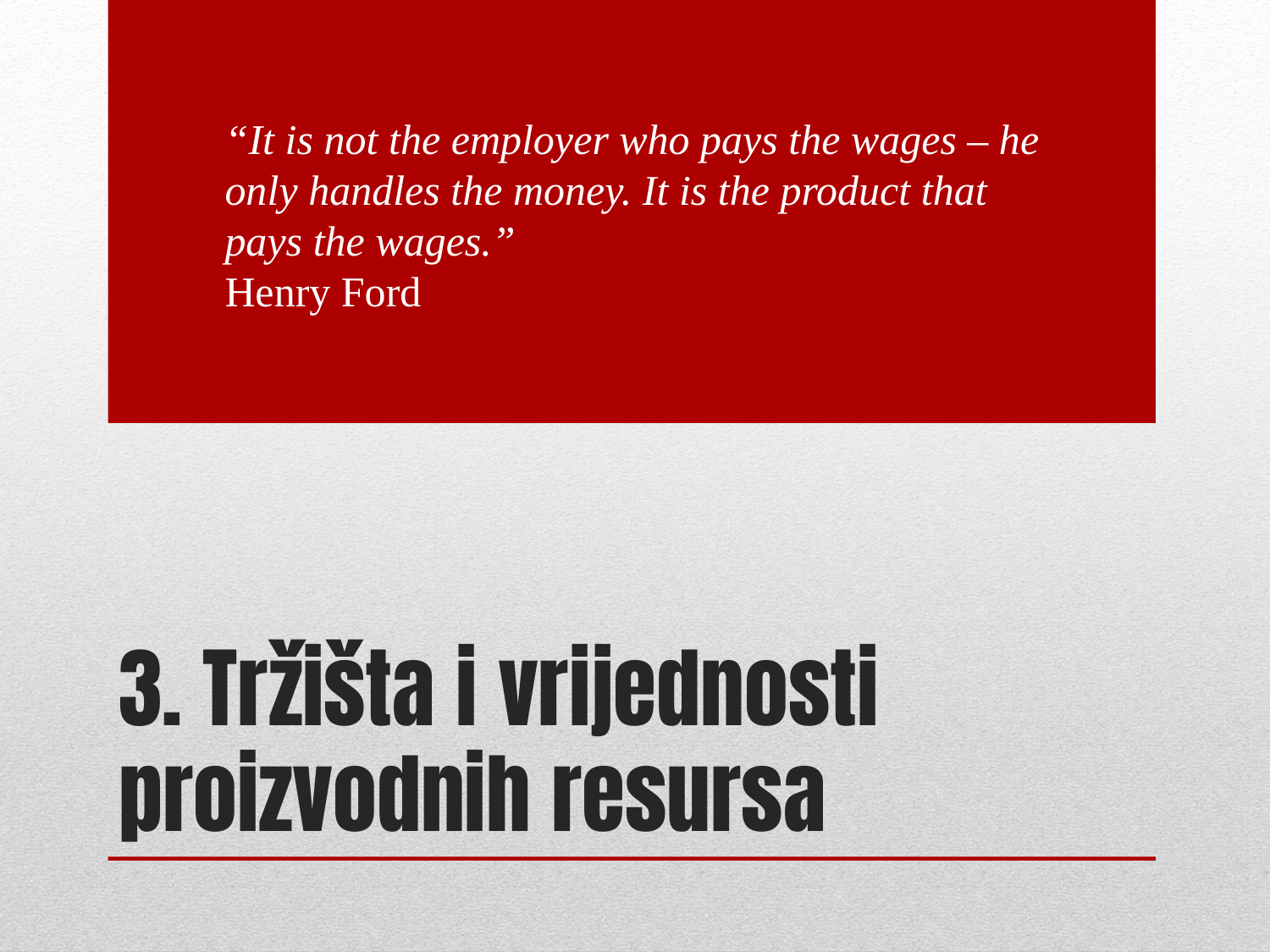

“It is not the employer who pays the wages – he only handles the money. It is the product that pays the wages.”
Henry Ford
# 3. Tržišta i vrijednosti proizvodnih resursa